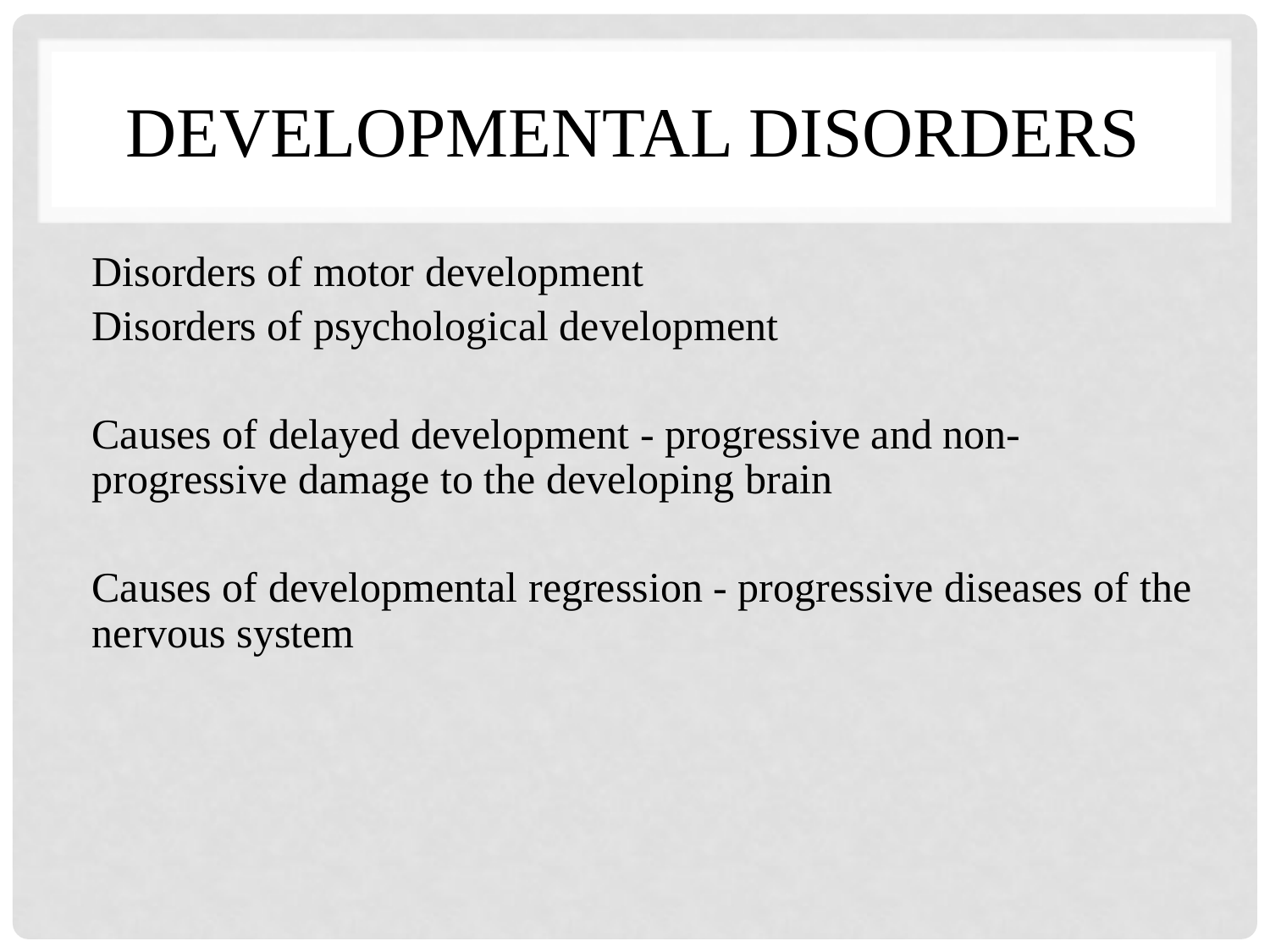

# Developmental disorders
Disorders of motor development
Disorders of psychological development

Causes of delayed development - progressive and non-progressive damage to the developing brain

Causes of developmental regression - progressive diseases of the nervous system